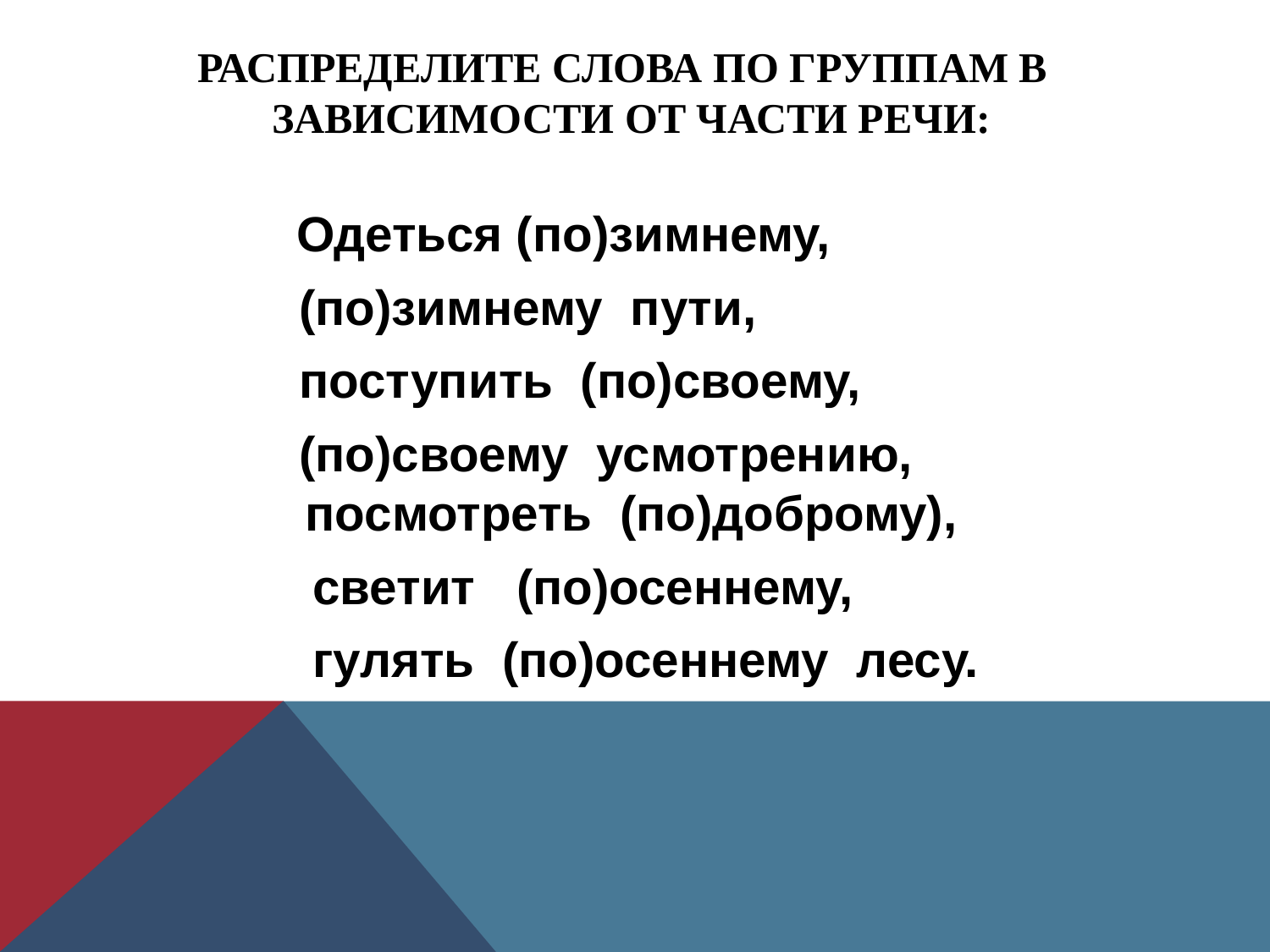

# Распределите слова по группам в зависимости от части речи:
     Одеться (по)зимнему,
   (по)зимнему  пути,
   поступить  (по)своему,
   (по)своему  усмотрению,      посмотреть  (по)доброму),
    светит   (по)осеннему,
    гулять  (по)осеннему  лесу.